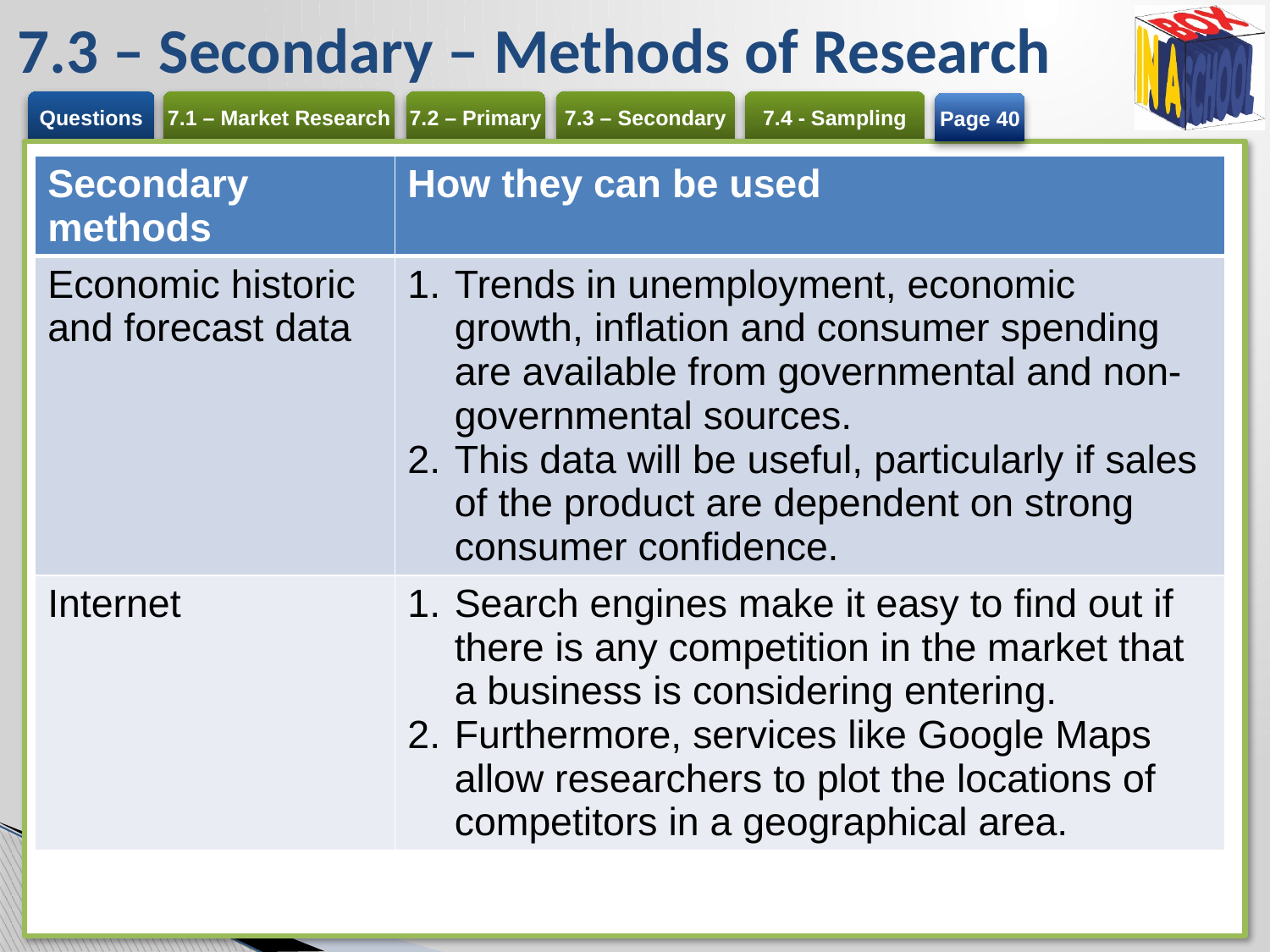

# 7.3 – Secondary – Methods of Research
Page 40
| Secondary methods | How they can be used |
| --- | --- |
| Economic historic and forecast data | Trends in unemployment, economic growth, inflation and consumer spending are available from governmental and non-governmental sources. This data will be useful, particularly if sales of the product are dependent on strong consumer confidence. |
| Internet | Search engines make it easy to find out if there is any competition in the market that a business is considering entering. Furthermore, services like Google Maps allow researchers to plot the locations of competitors in a geographical area. |